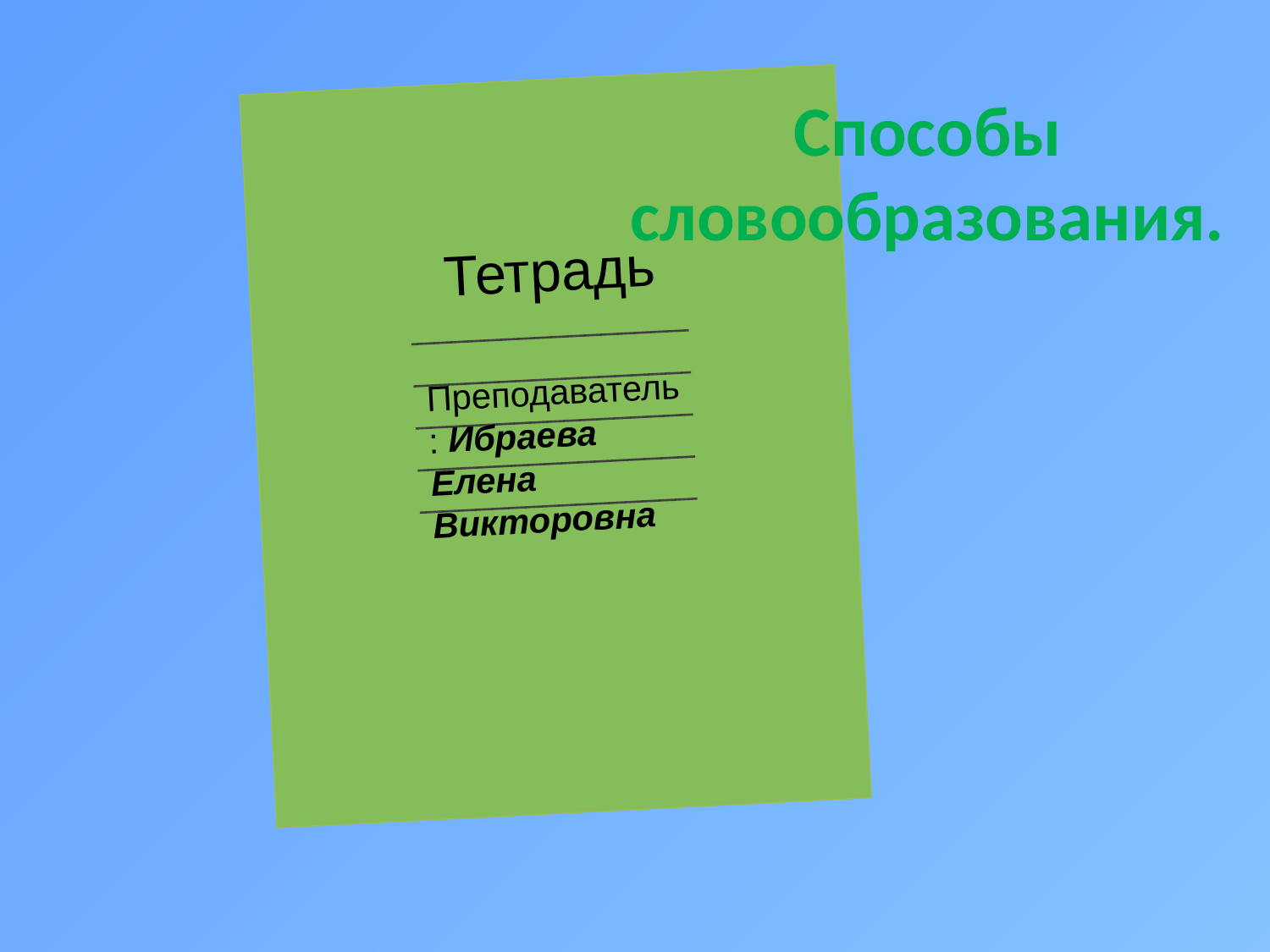

Тетрадь

Преподаватель: Ибраева Елена Викторовна
Способы словообразования.